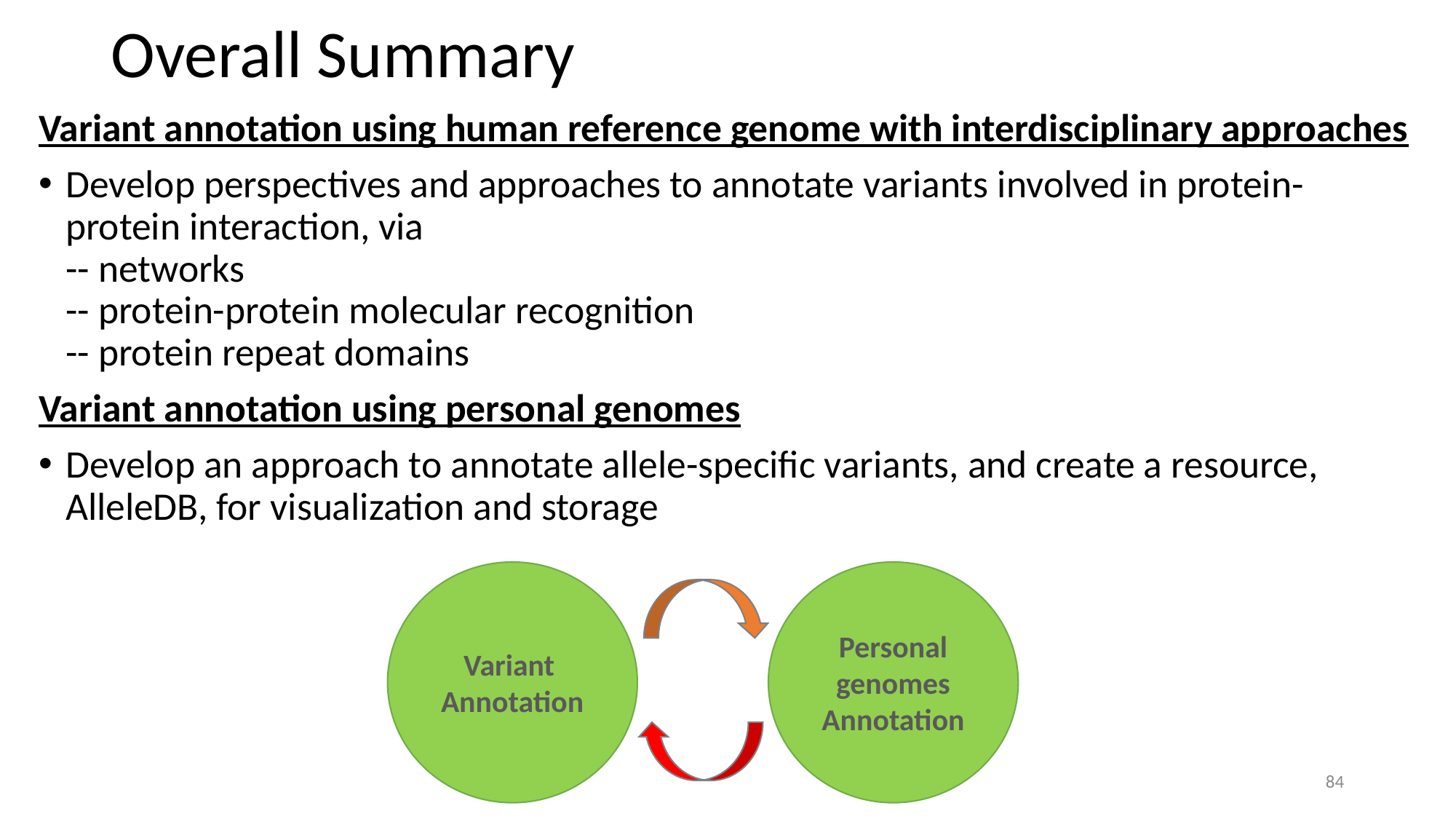

# Overall Summary
Variant annotation using human reference genome with interdisciplinary approaches
Develop perspectives and approaches to annotate variants involved in protein-protein interaction, via
-- networks
-- protein-protein molecular recognition
-- protein repeat domains
Variant annotation using personal genomes
Develop an approach to annotate allele-specific variants, and create a resource, AlleleDB, for visualization and storage
Variant
Annotation
Personal genomes
Annotation

84